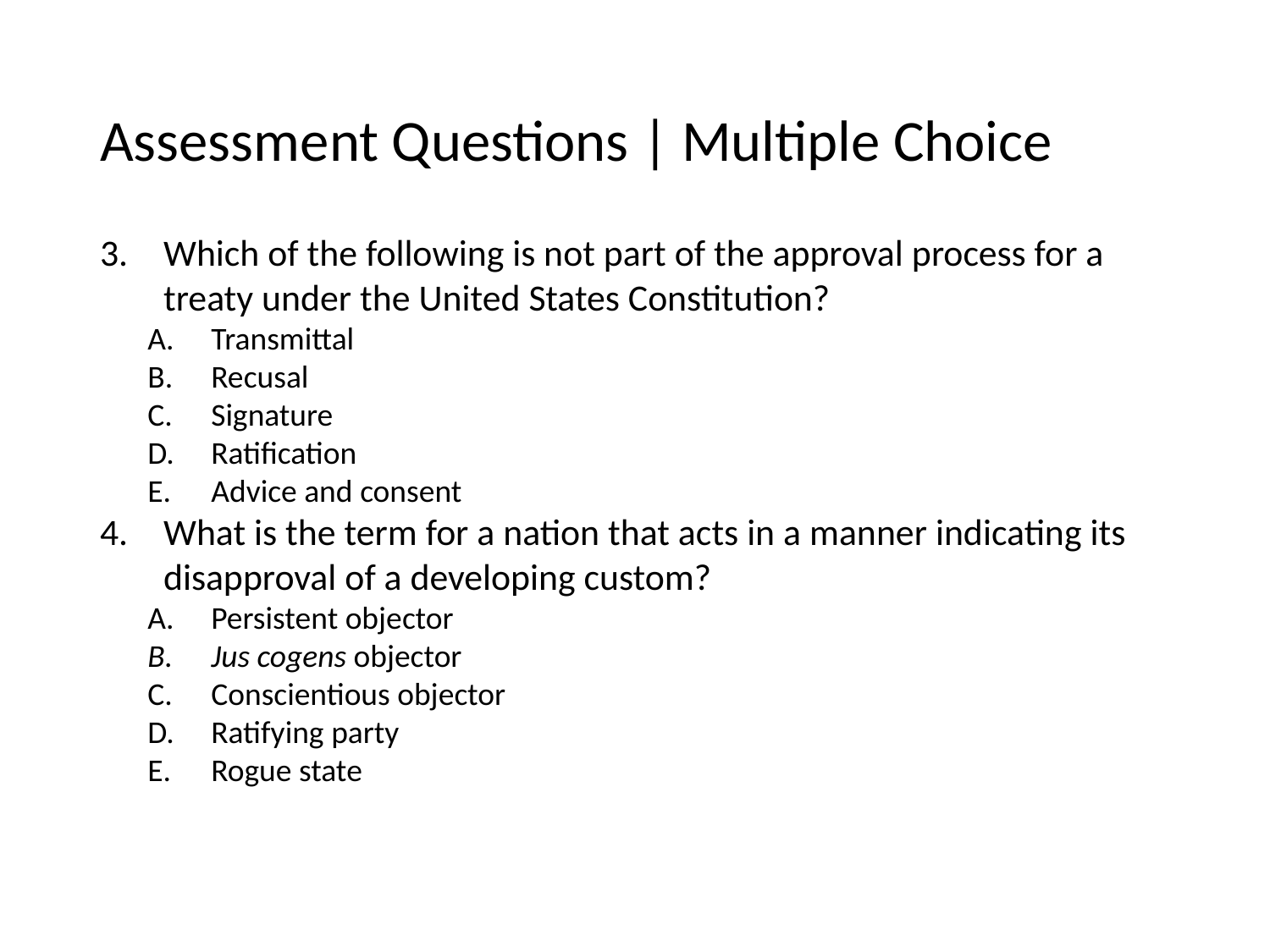

# Assessment Questions | Multiple Choice
Which of the following is not part of the approval process for a treaty under the United States Constitution?
Transmittal
Recusal
Signature
Ratification
Advice and consent
What is the term for a nation that acts in a manner indicating its disapproval of a developing custom?
Persistent objector
Jus cogens objector
Conscientious objector
Ratifying party
Rogue state